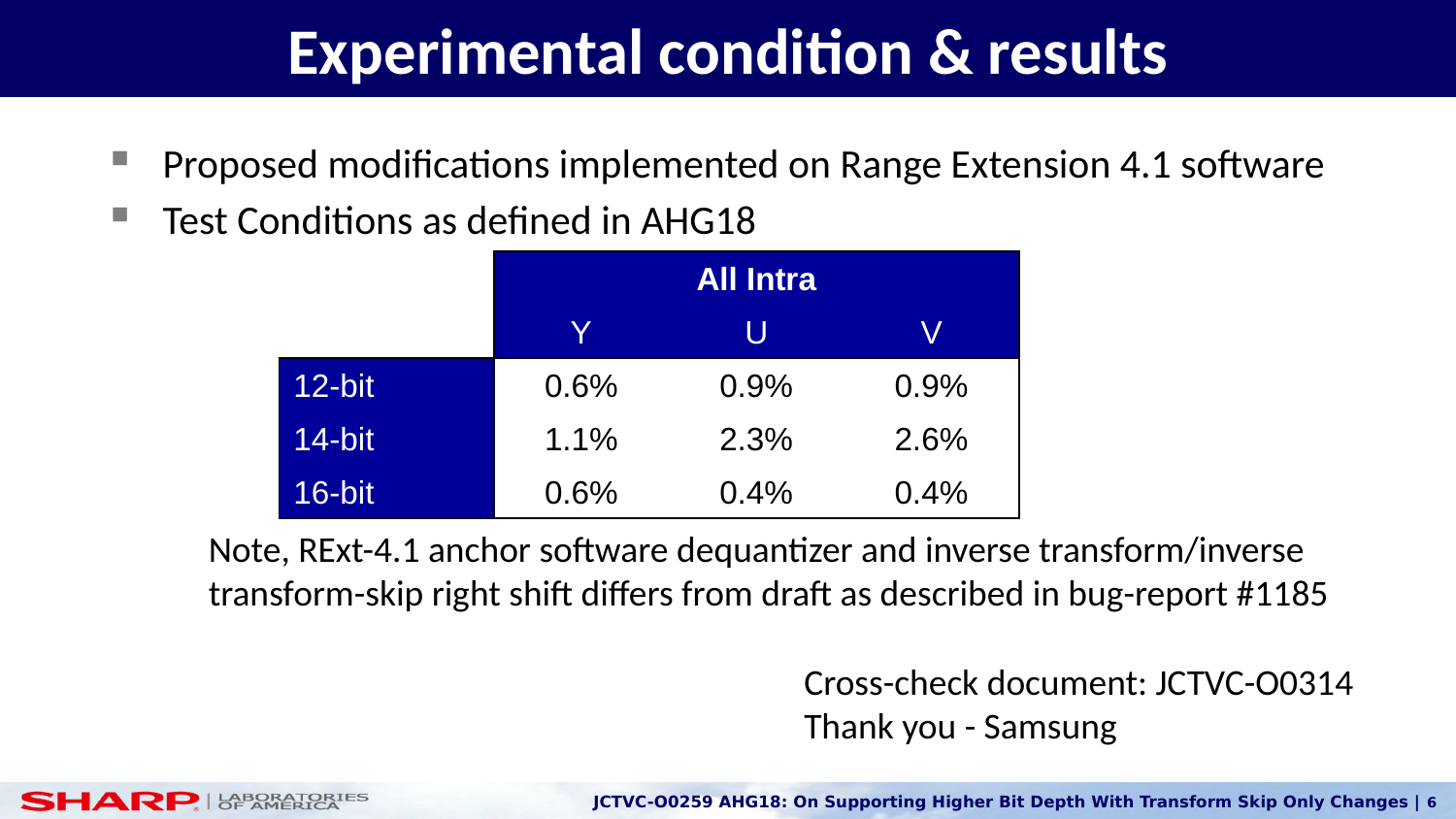

# Experimental condition & results
Proposed modifications implemented on Range Extension 4.1 software
Test Conditions as defined in AHG18
|  | All Intra |  |  |
| --- | --- | --- | --- |
|  | Y | U | V |
| 12-bit | 0.6% | 0.9% | 0.9% |
| 14-bit | 1.1% | 2.3% | 2.6% |
| 16-bit | 0.6% | 0.4% | 0.4% |
Note, RExt-4.1 anchor software dequantizer and inverse transform/inverse transform-skip right shift differs from draft as described in bug-report #1185
Cross-check document: JCTVC-O0314
Thank you - Samsung